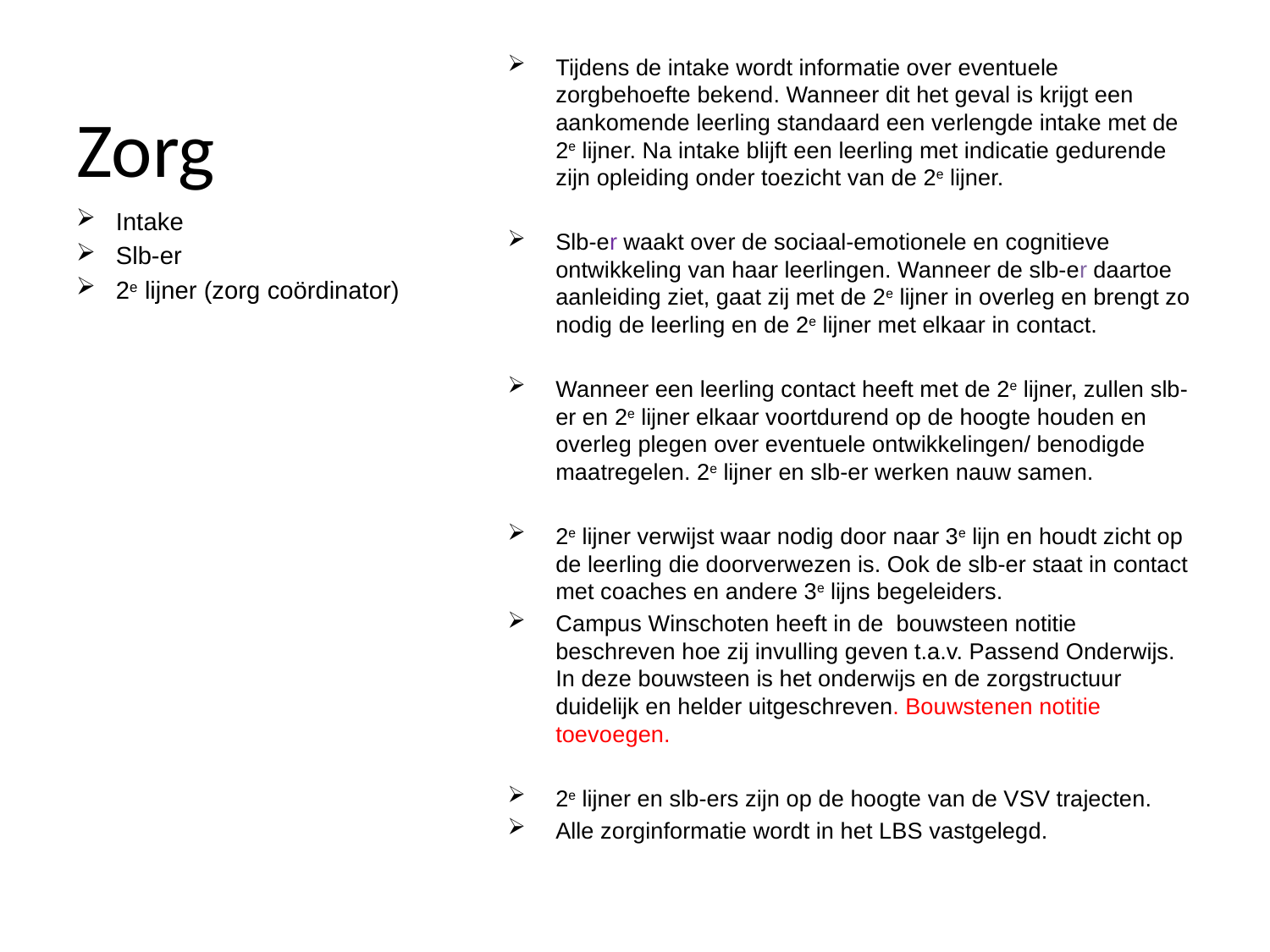

# Zorg
Tijdens de intake wordt informatie over eventuele zorgbehoefte bekend. Wanneer dit het geval is krijgt een aankomende leerling standaard een verlengde intake met de 2e lijner. Na intake blijft een leerling met indicatie gedurende zijn opleiding onder toezicht van de 2e lijner.

Slb-er waakt over de sociaal-emotionele en cognitieve ontwikkeling van haar leerlingen. Wanneer de slb-er daartoe aanleiding ziet, gaat zij met de 2e lijner in overleg en brengt zo nodig de leerling en de 2e lijner met elkaar in contact.

Wanneer een leerling contact heeft met de 2e lijner, zullen slb-er en 2e lijner elkaar voortdurend op de hoogte houden en overleg plegen over eventuele ontwikkelingen/ benodigde maatregelen. 2e lijner en slb-er werken nauw samen.

2e lijner verwijst waar nodig door naar 3e lijn en houdt zicht op de leerling die doorverwezen is. Ook de slb-er staat in contact met coaches en andere 3e lijns begeleiders.
Campus Winschoten heeft in de  bouwsteen notitie beschreven hoe zij invulling geven t.a.v. Passend Onderwijs. In deze bouwsteen is het onderwijs en de zorgstructuur duidelijk en helder uitgeschreven. Bouwstenen notitie toevoegen.

2e lijner en slb-ers zijn op de hoogte van de VSV trajecten.
Alle zorginformatie wordt in het LBS vastgelegd.
Intake
Slb-er
2e lijner (zorg coördinator)